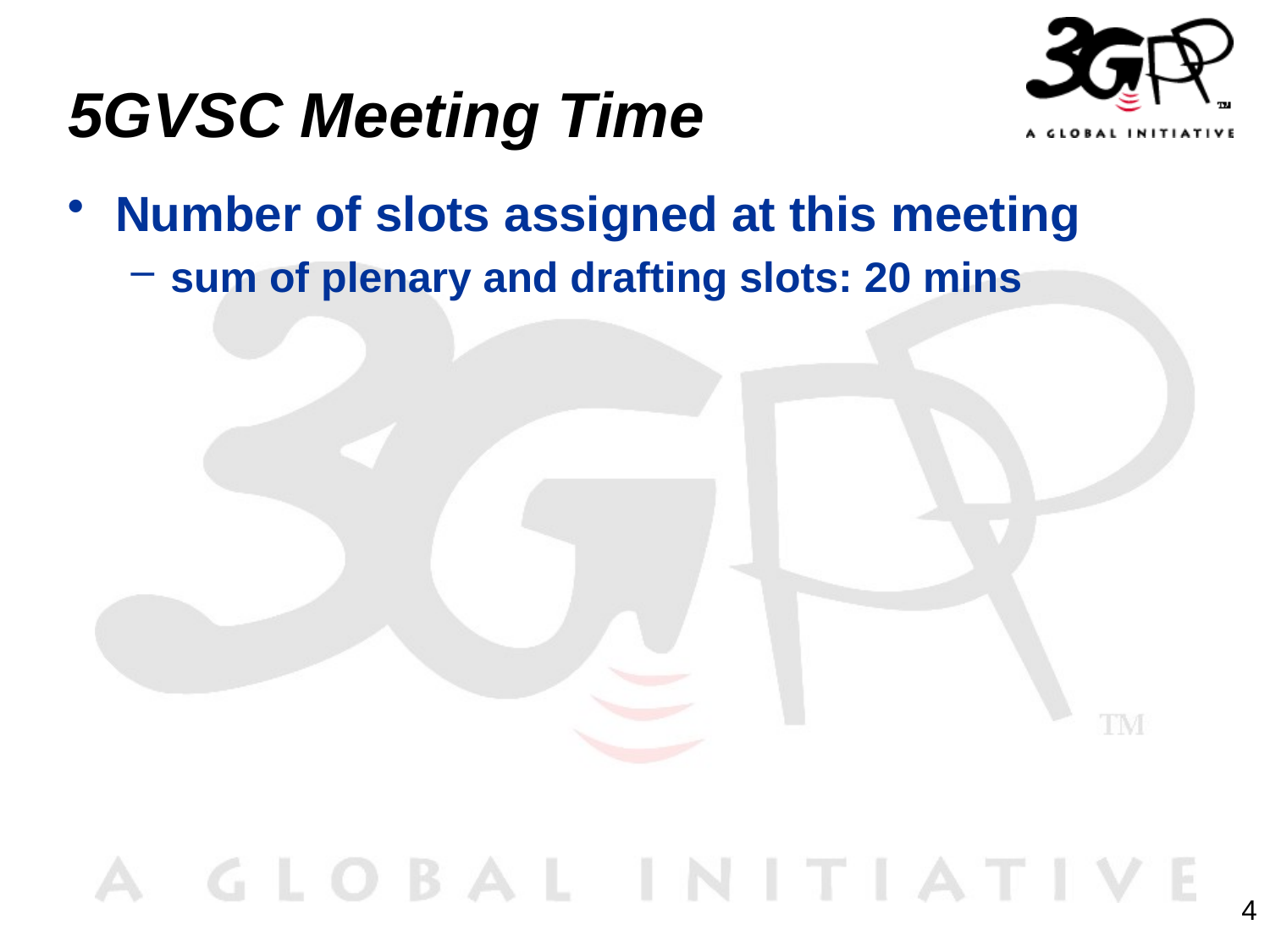

# 5GVSC Meeting Time
Number of slots assigned at this meeting
sum of plenary and drafting slots: 20 mins
4